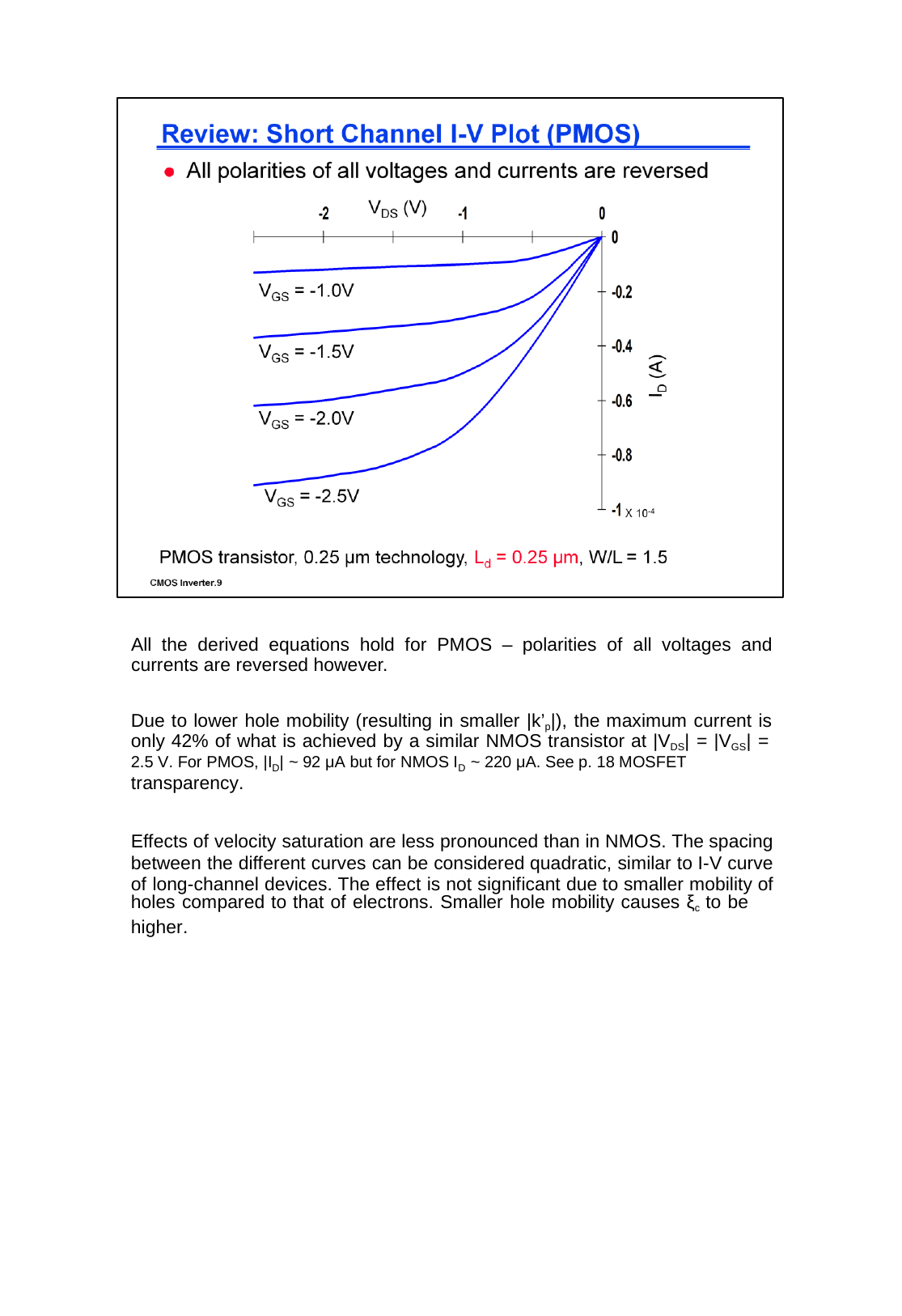

All the derived equations hold for PMOS – polarities of  all voltages and currents are reversed however.
Due to lower hole mobility (resulting in smaller |k’p|), the maximum current is only 42% of what is achieved by a similar NMOS transistor at |VDS| = |VGS| =
2.5 V. For PMOS, |ID| ~ 92 μA but for NMOS ID ~ 220 μA. See p. 18 MOSFET
transparency.
Effects of velocity saturation are less pronounced than in NMOS. The spacing
between the different curves can be considered quadratic, similar to I-V curve
of long-channel devices. The effect is not significant due to smaller mobility of
holes compared to that of electrons. Smaller hole mobility causes ξc  to be
higher.